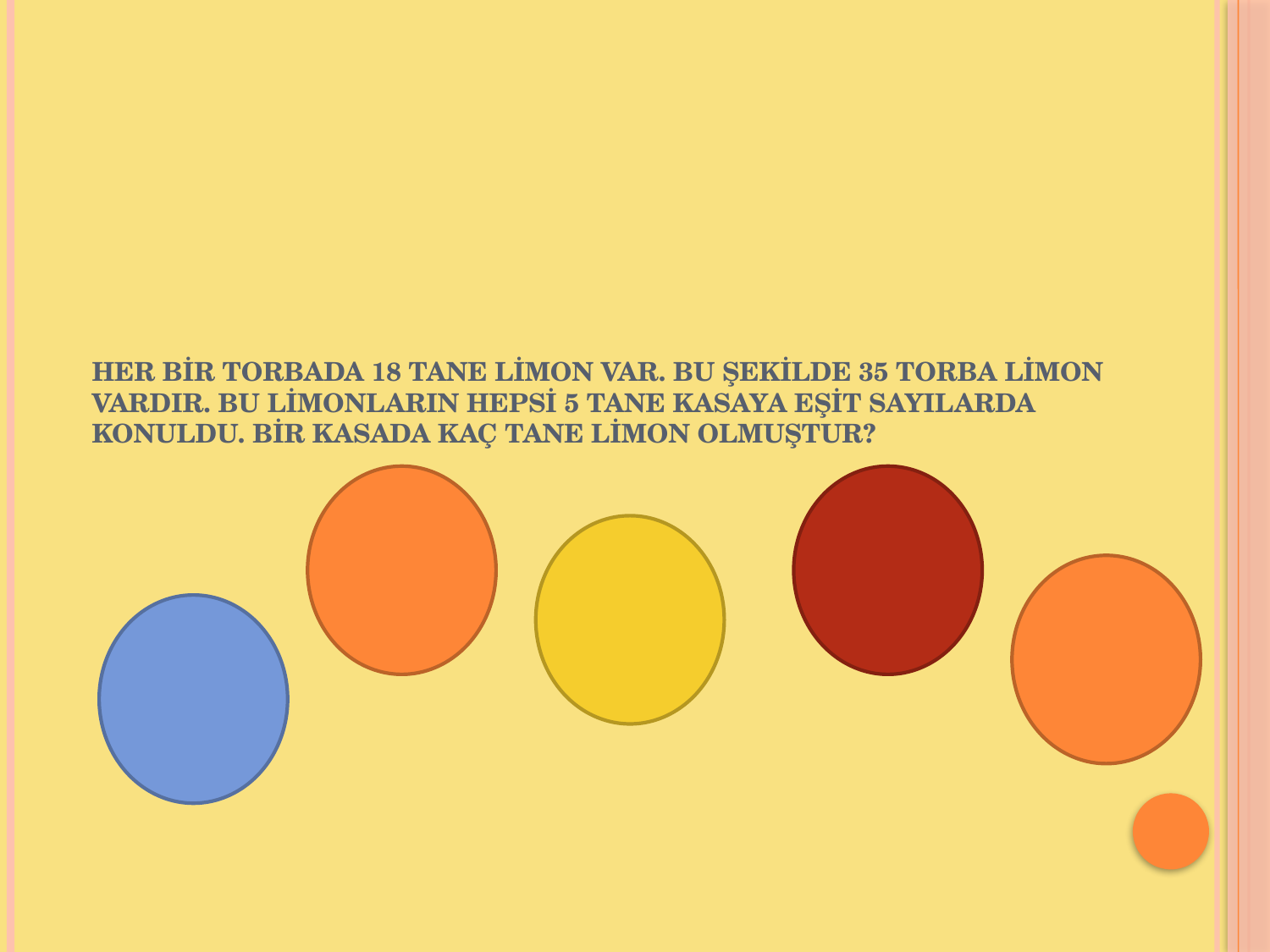

# Her bir torbada 18 tane limon var. Bu şekilde 35 torba limon vardır. Bu limonların hepsi 5 tane kasaya eşit sayılarda konuldu. Bir kasada kaç tane limon olmuştur?